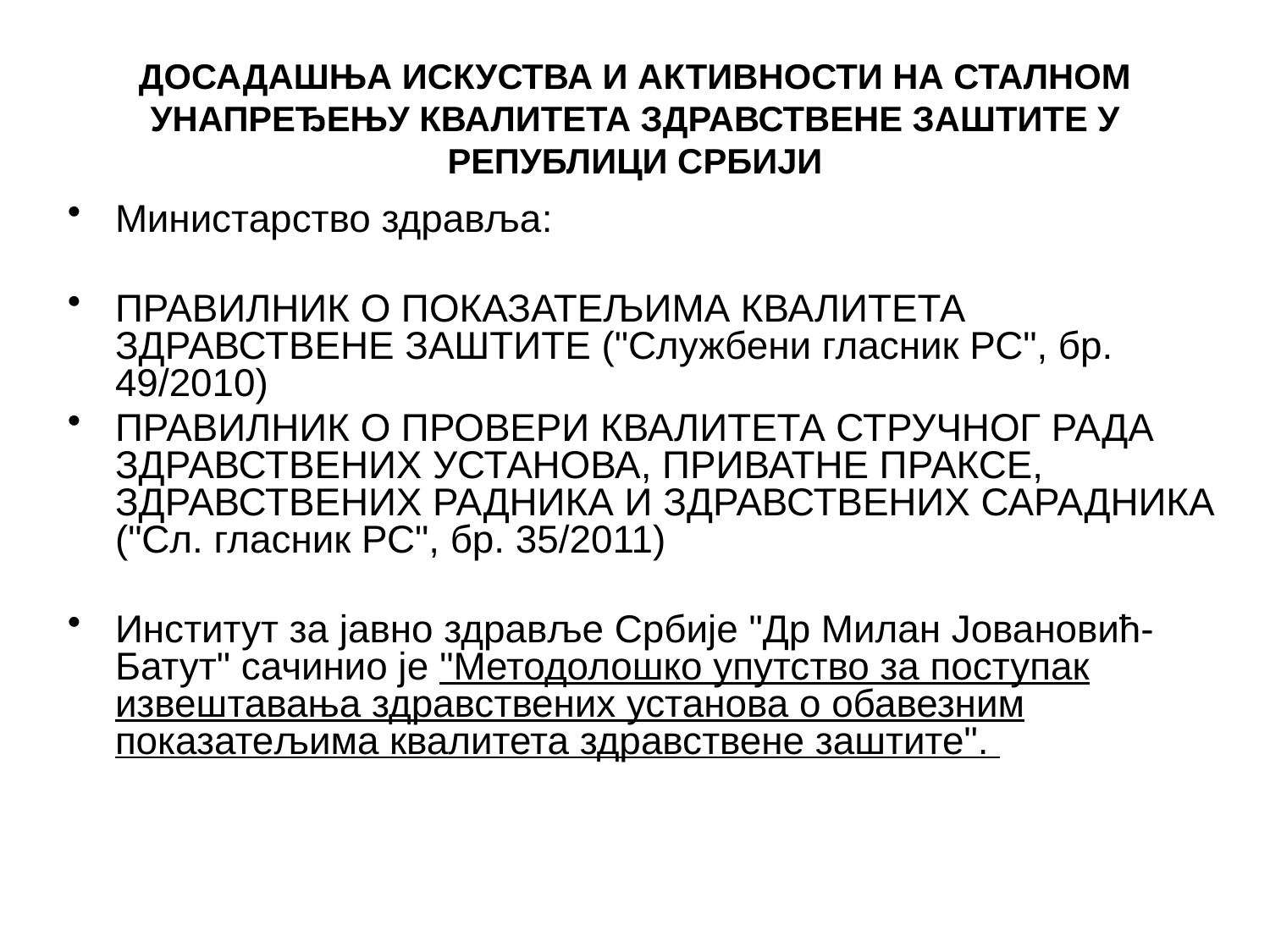

# ДОСАДАШЊА ИСКУСТВА И АКТИВНОСТИ НА СТАЛНОМ УНАПРЕЂЕЊУ КВАЛИТЕТА ЗДРАВСТВЕНЕ ЗАШТИТЕ У РЕПУБЛИЦИ СРБИЈИ
Министарство здравља:

ПРАВИЛНИК О ПОКАЗАТЕЉИМА КВАЛИТЕТА ЗДРАВСТВЕНЕ ЗАШТИТЕ ("Службени гласник РС", бр. 49/2010)
ПРАВИЛНИК О ПРОВЕРИ КВАЛИТЕТА СТРУЧНОГ РАДА ЗДРАВСТВЕНИХ УСТАНОВА, ПРИВАТНЕ ПРАКСЕ, ЗДРАВСТВЕНИХ РАДНИКА И ЗДРАВСТВЕНИХ САРАДНИКА ("Сл. гласник РС", бр. 35/2011)

Институт за јавно здравље Србије "Др Милан Јовановић-Батут" сачинио је "Методолошко упутство за поступак извештавања здравствених установа о обавезним показатељима квалитета здравствене заштите".